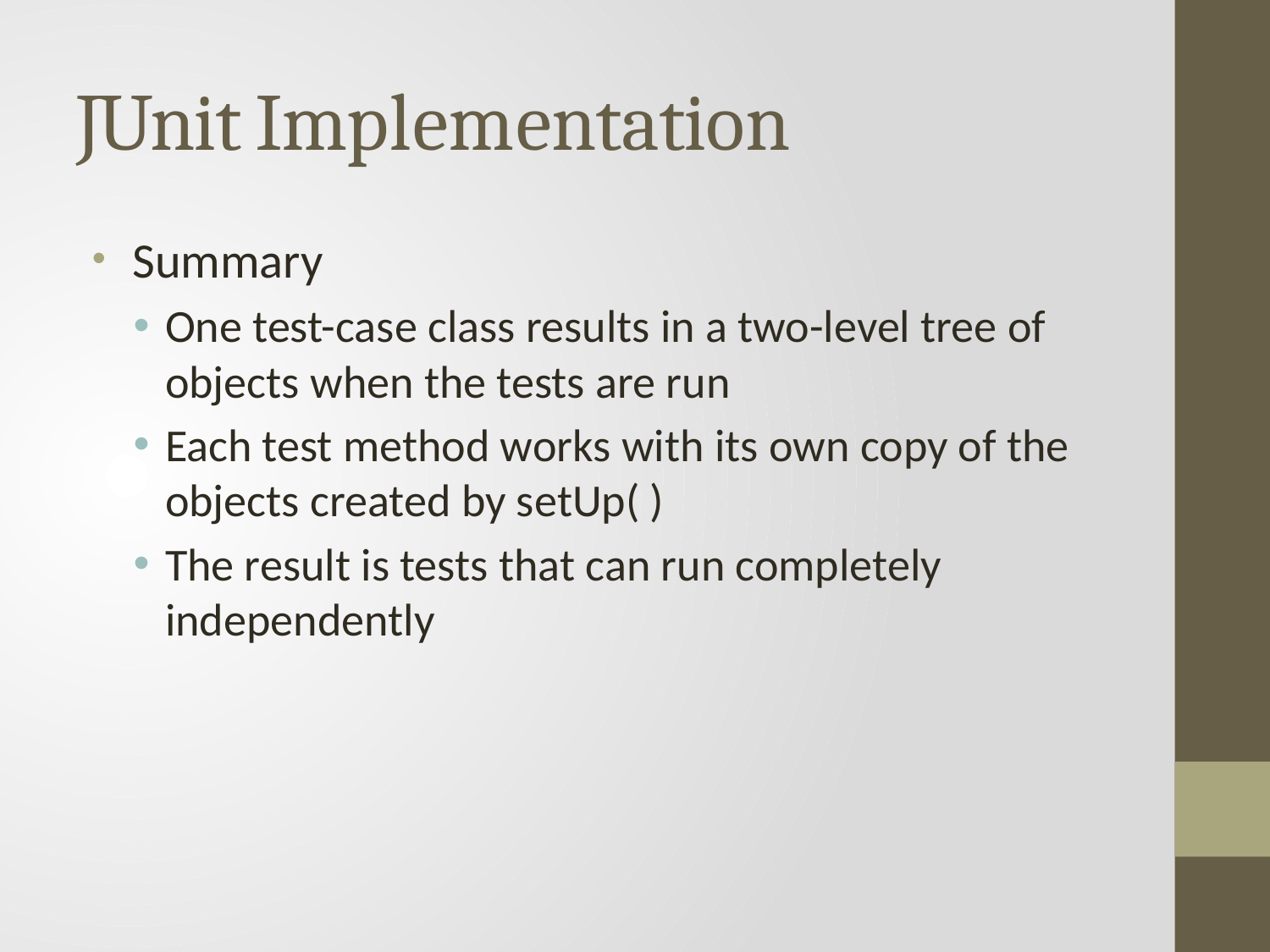

# JUnit Implementation
 Summary
One test-case class results in a two-level tree of objects when the tests are run
Each test method works with its own copy of the objects created by setUp( )
The result is tests that can run completely independently